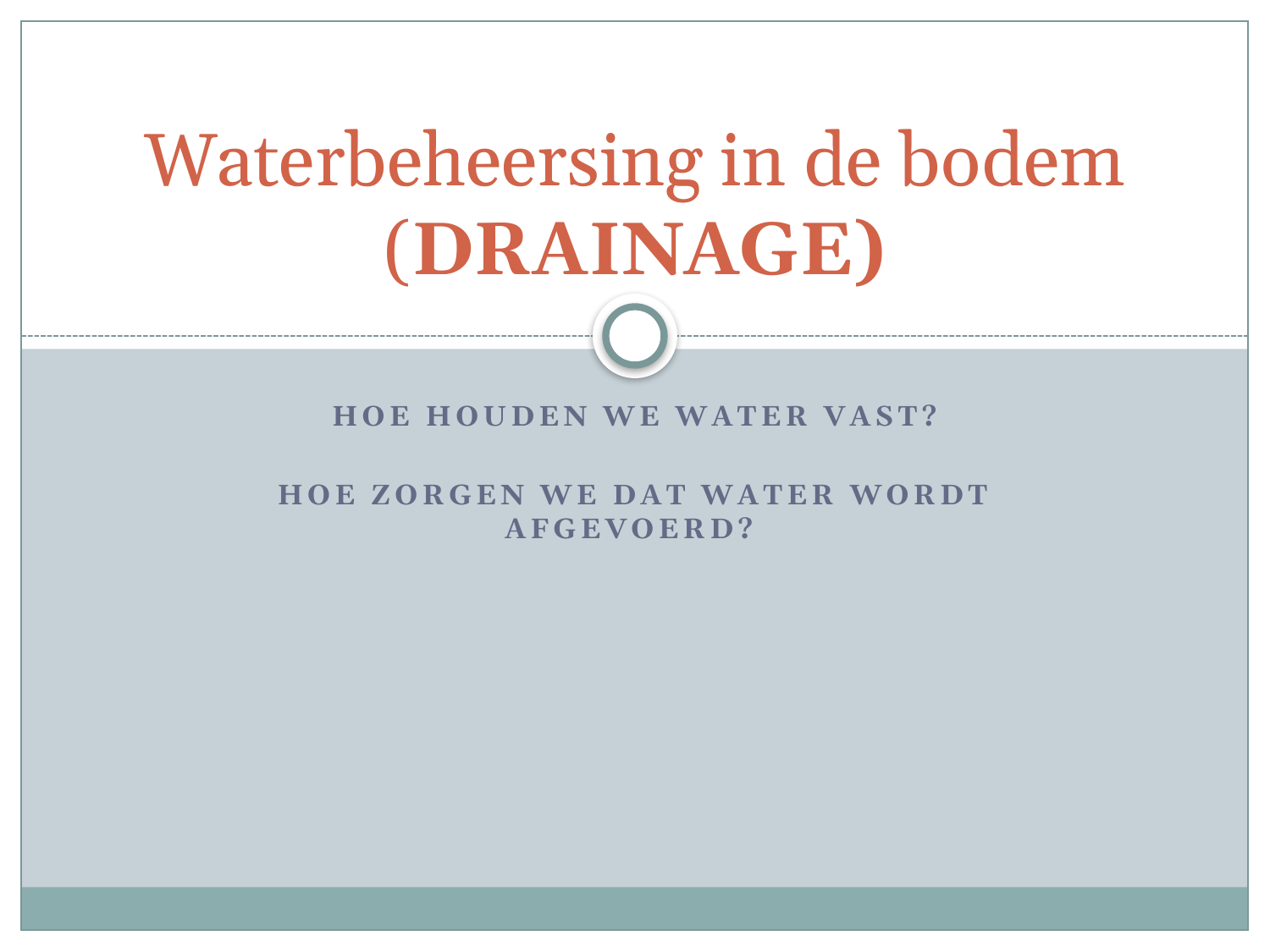

# Waterbeheersing in de bodem (DRAINAGE)
Hoe houden we water vast?

Hoe zorgen we dat water wordt afgevoerd?